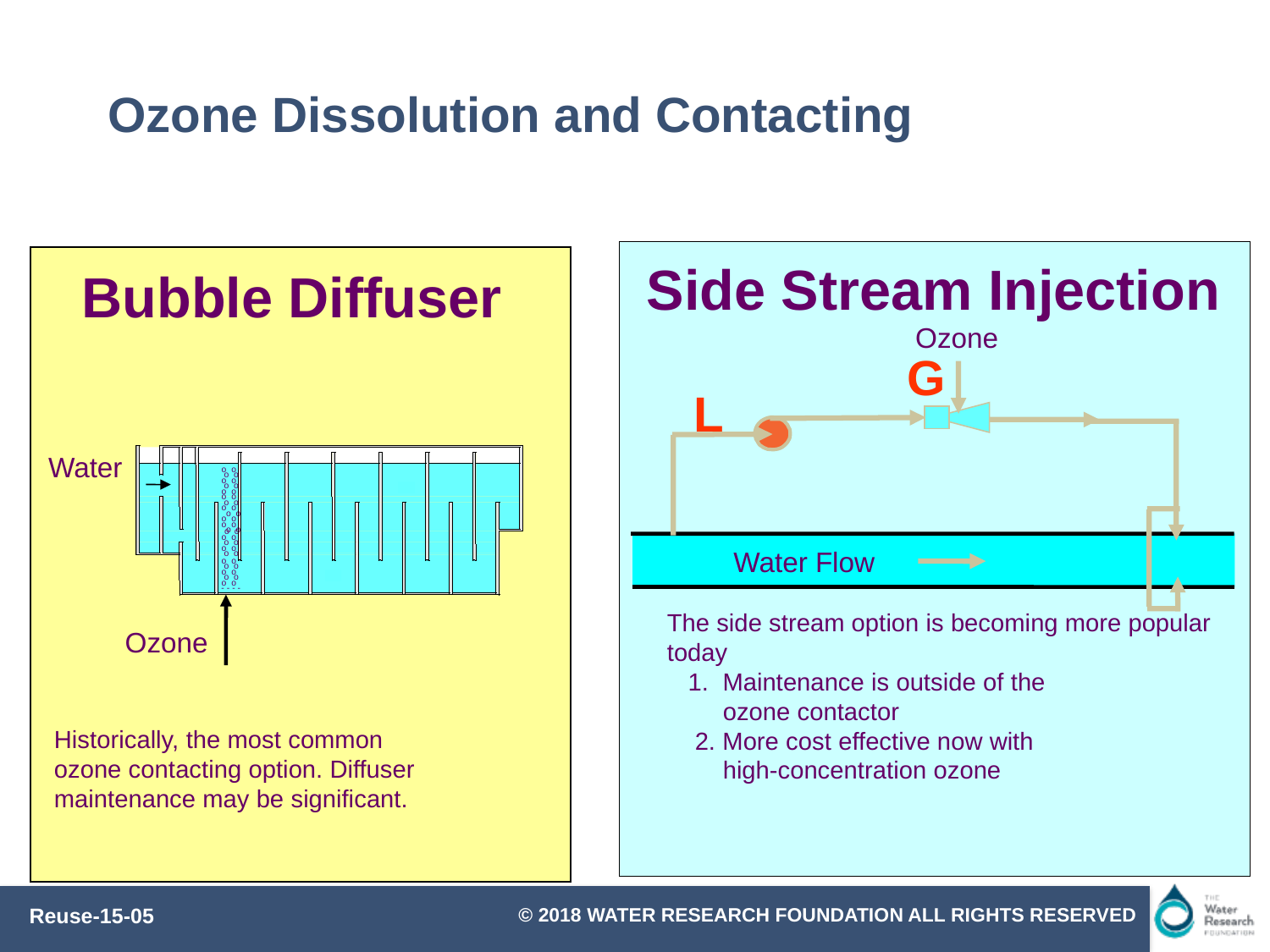

# Ozone Dissolution and Contacting

Side Stream Injection
Bubble Diffuser
Ozone
G

L

Water Flow

Water

 o  o
  o  o

 o  o
  o  o

 o  o

 o  o

  o  o

 o  o

  o  o
 o  o
 o  o
  o  o
 o  o

 o  o
  o  o

 o  o
  o  o

 o  o

  o  o

 o  o

  o  o

 o  o
 - - - -

The side stream option is becoming more popular today
   1.  Maintenance is outside of the
        ozone contactor
    2. More cost effective now with
        high-concentration ozone
Ozone
Historically, the most common
ozone contacting option. Diffuser
maintenance may be significant.